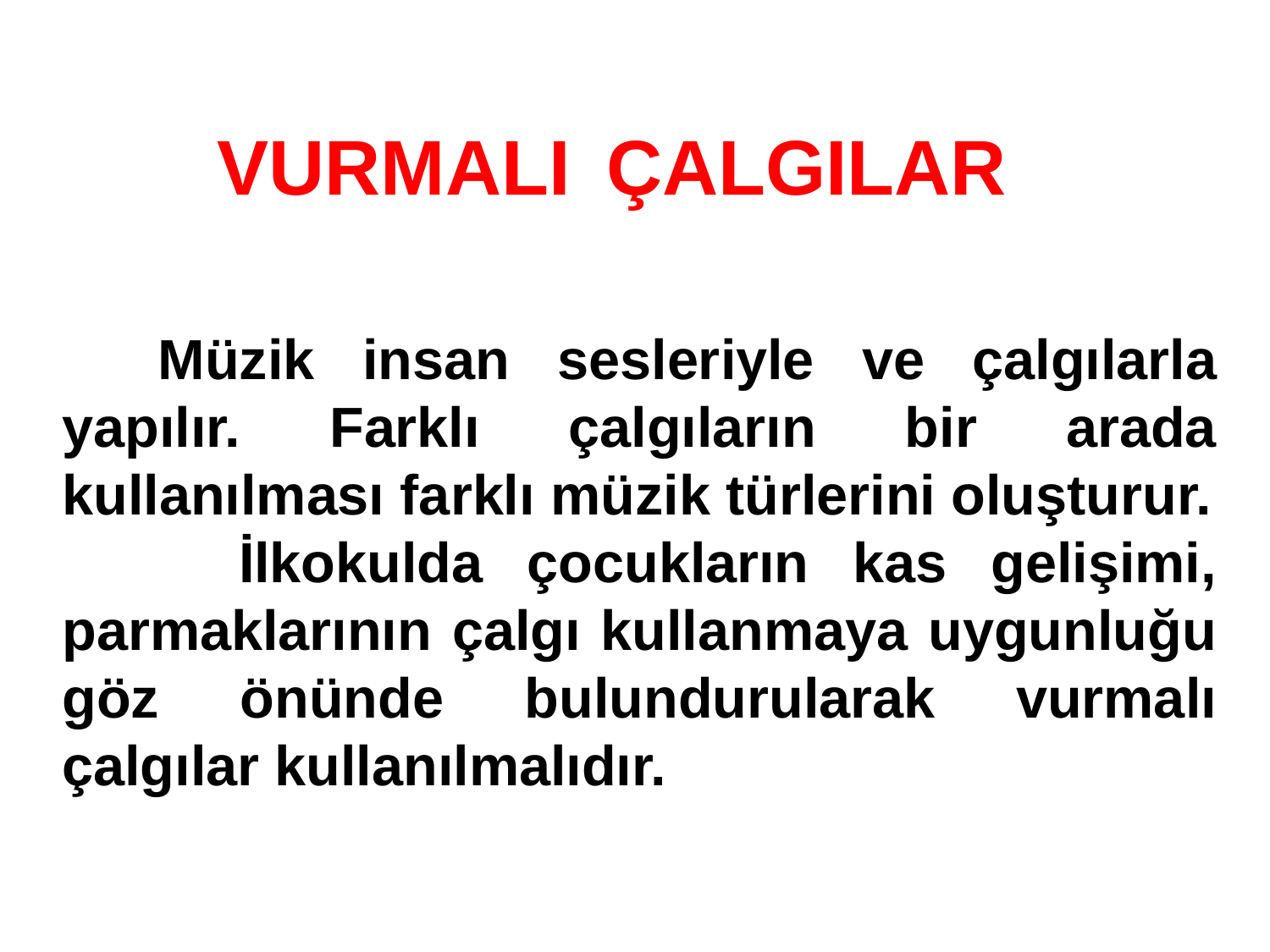

# VURMALI ÇALGILAR
  Müzik insan sesleriyle ve çalgılarla yapılır. Farklı çalgıların bir arada kullanılması farklı müzik türlerini oluşturur.
    İlkokulda çocukların kas gelişimi, parmaklarının çalgı kullanmaya uygunluğu göz önünde bulundurularak vurmalı çalgılar kullanılmalıdır.